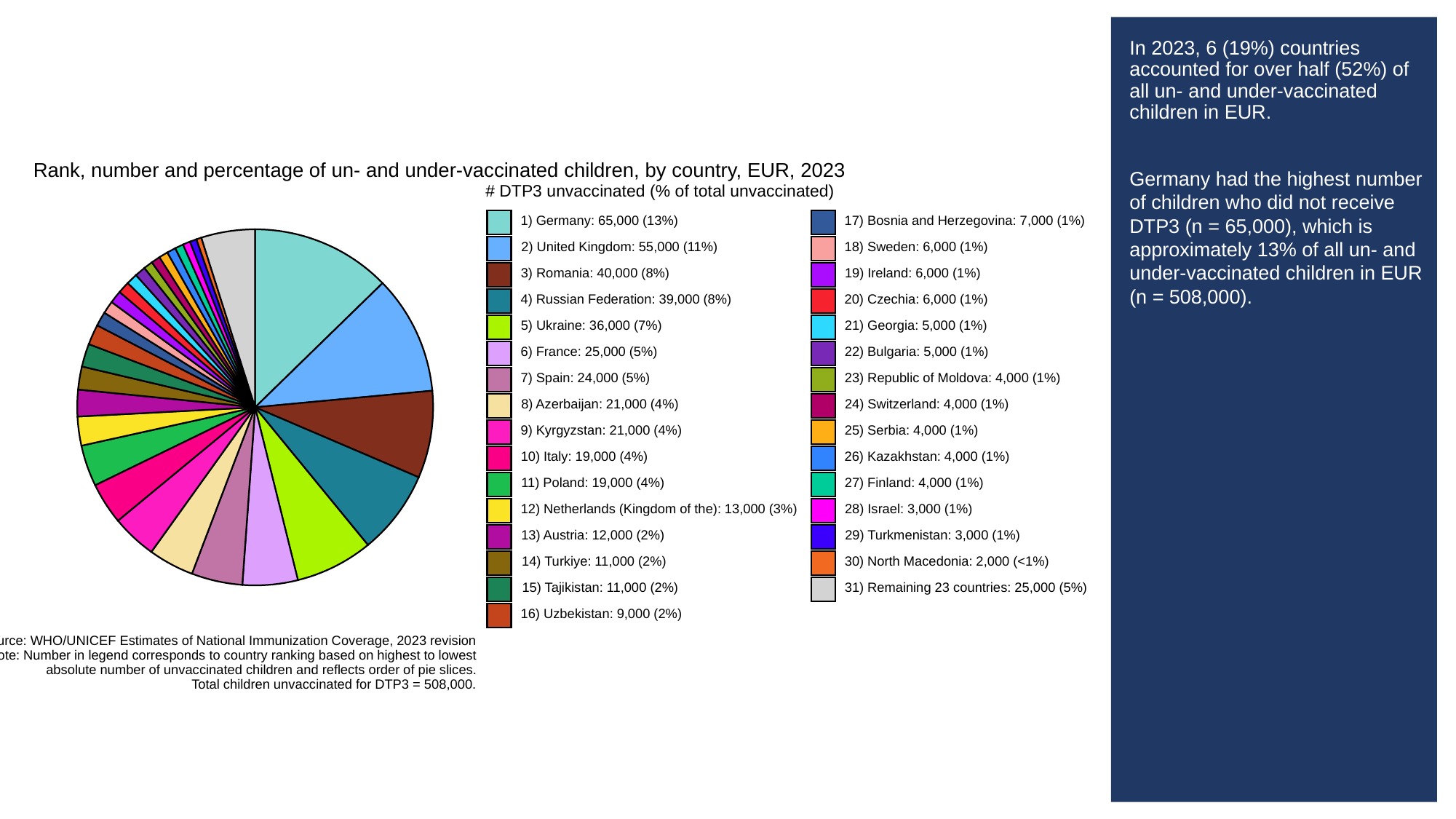

# In 2023, 6 (19%) countries accounted for over half (52%) of all un- and under-vaccinated children in EUR.

Germany had the highest number of children who did not receive DTP3 (n = 65,000), which is approximately 13% of all un- and under-vaccinated children in EUR (n = 508,000).

Rank, number and percentage of un- and under-vaccinated children, by country, EUR, 2023
# DTP3 unvaccinated (% of total unvaccinated)

1) Germany: 65,000 (13%)
17) Bosnia and Herzegovina: 7,000 (1%)

2) United Kingdom: 55,000 (11%)
18) Sweden: 6,000 (1%)

3) Romania: 40,000 (8%)
19) Ireland: 6,000 (1%)

4) Russian Federation: 39,000 (8%)
20) Czechia: 6,000 (1%)

5) Ukraine: 36,000 (7%)
21) Georgia: 5,000 (1%)

6) France: 25,000 (5%)
22) Bulgaria: 5,000 (1%)

7) Spain: 24,000 (5%)
23) Republic of Moldova: 4,000 (1%)

8) Azerbaijan: 21,000 (4%)
24) Switzerland: 4,000 (1%)

9) Kyrgyzstan: 21,000 (4%)
25) Serbia: 4,000 (1%)

10) Italy: 19,000 (4%)
26) Kazakhstan: 4,000 (1%)

11) Poland: 19,000 (4%)
27) Finland: 4,000 (1%)

12) Netherlands (Kingdom of the): 13,000 (3%)
28) Israel: 3,000 (1%)

13) Austria: 12,000 (2%)
29) Turkmenistan: 3,000 (1%)

14) Turkiye: 11,000 (2%)
30) North Macedonia: 2,000 (<1%)

15) Tajikistan: 11,000 (2%)
31) Remaining 23 countries: 25,000 (5%)

16) Uzbekistan: 9,000 (2%)
Source: WHO/UNICEF Estimates of National Immunization Coverage, 2023 revision
Note: Number in legend corresponds to country ranking based on highest to lowest
absolute number of unvaccinated children and reflects order of pie slices.
Total children unvaccinated for DTP3 = 508,000.